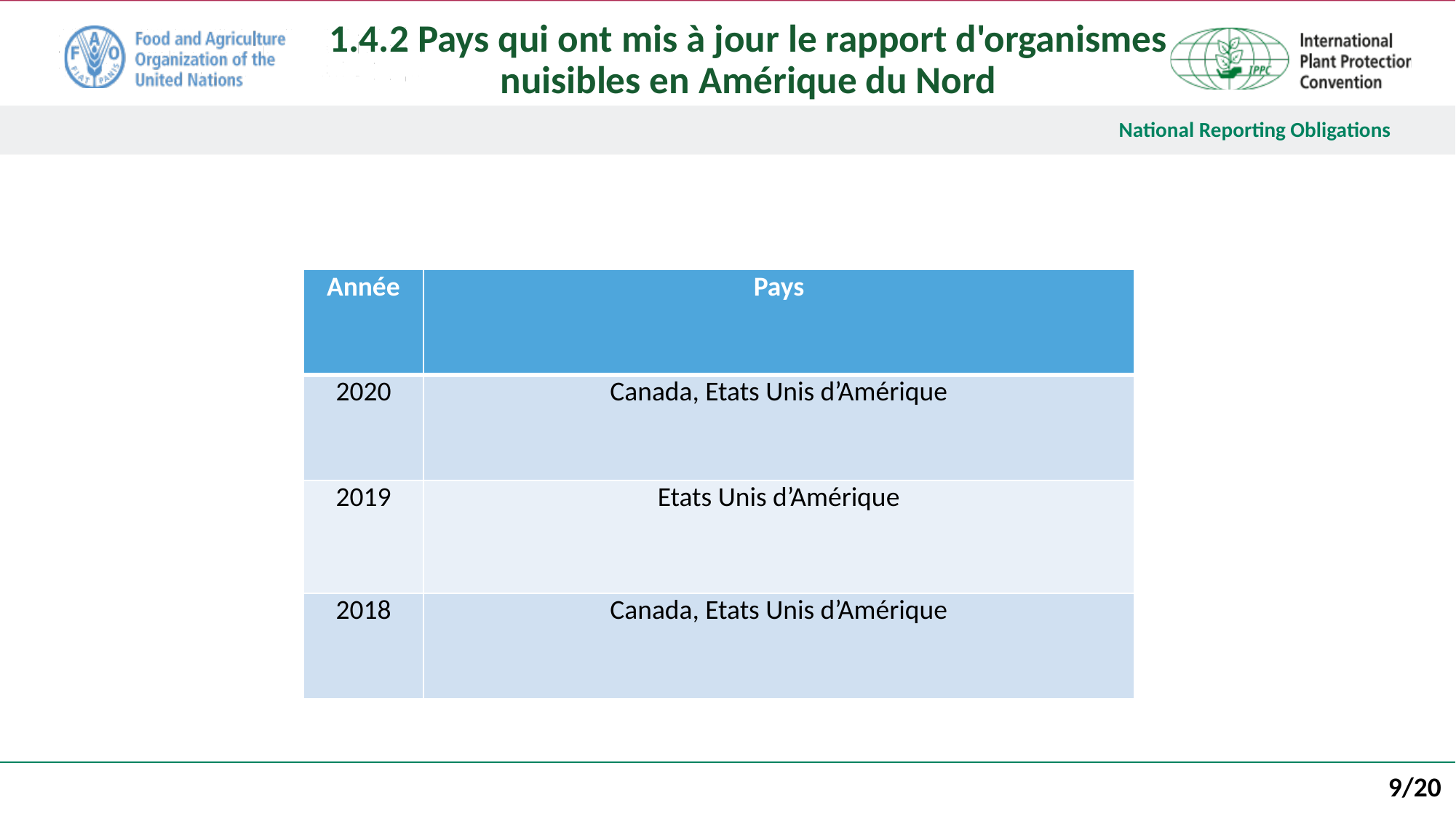

1.4.2 Pays qui ont mis à jour le rapport d'organismes nuisibles en Amérique du Nord
| Année | Pays |
| --- | --- |
| 2020 | Canada, Etats Unis d’Amérique |
| 2019 | Etats Unis d’Amérique |
| 2018 | Canada, Etats Unis d’Amérique |
9/20